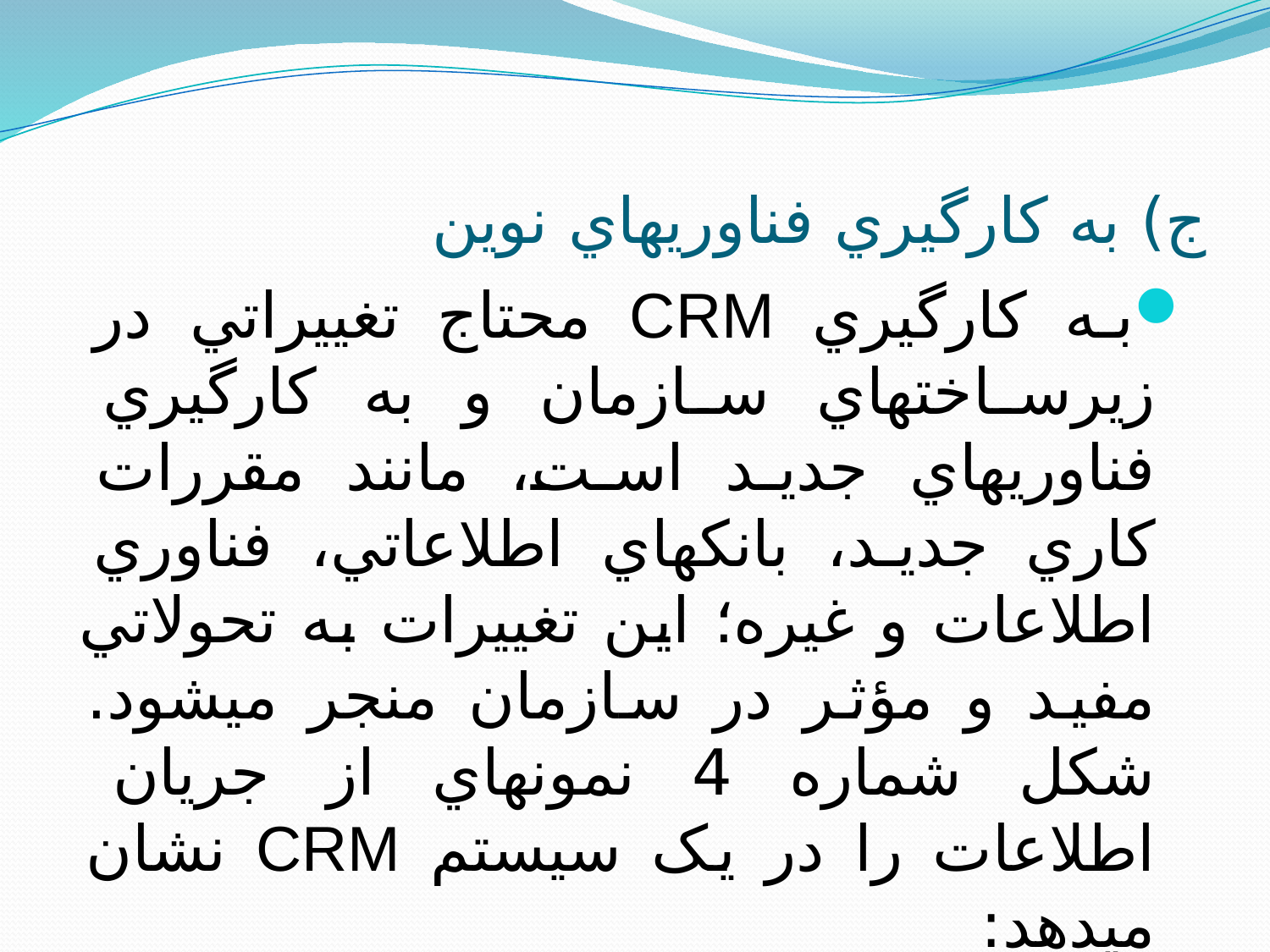

# ج) به کارگيري فناوری‏هاي نوين
به کارگيري CRM محتاج تغييراتي در زيرساخت‏هاي سازمان و به کارگيري فناوري‏هاي جديد است، مانند مقررات کاري جديد، بانک‏هاي اطلاعاتي، فناوري اطلاعات و غيره؛ اين تغييرات به تحولاتي مفيد و مؤثر در سازمان منجر مي‏شود. شکل شماره 4 نمونه‏اي از جريان اطلاعات را در يک سيستم CRM نشان مي‏دهد: